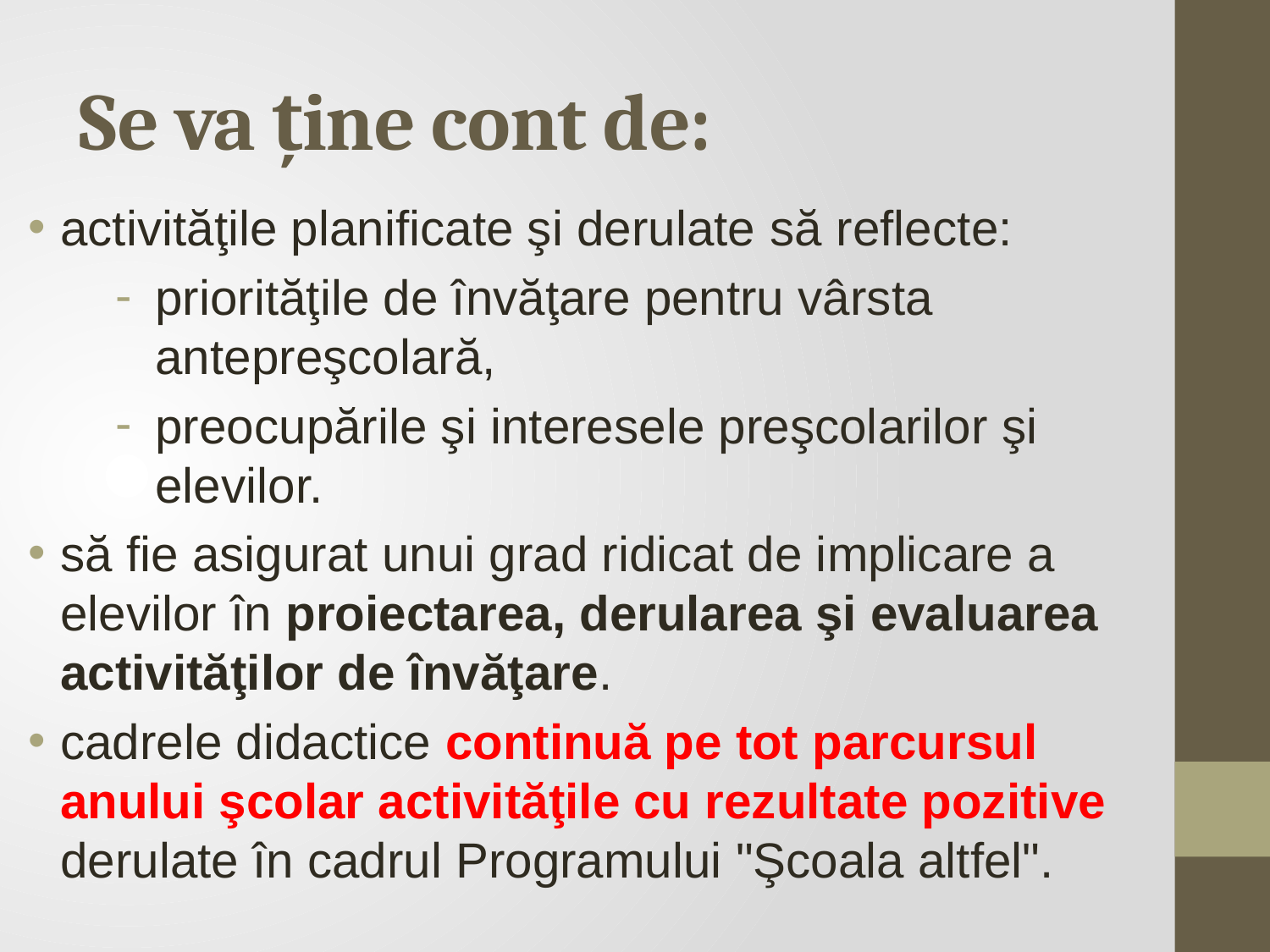

# Se va ține cont de:
activităţile planificate şi derulate să reflecte:
priorităţile de învăţare pentru vârsta antepreşcolară,
preocupările şi interesele preşcolarilor şi elevilor.
să fie asigurat unui grad ridicat de implicare a elevilor în proiectarea, derularea şi evaluarea activităţilor de învăţare.
cadrele didactice continuă pe tot parcursul anului şcolar activităţile cu rezultate pozitive derulate în cadrul Programului "Şcoala altfel".